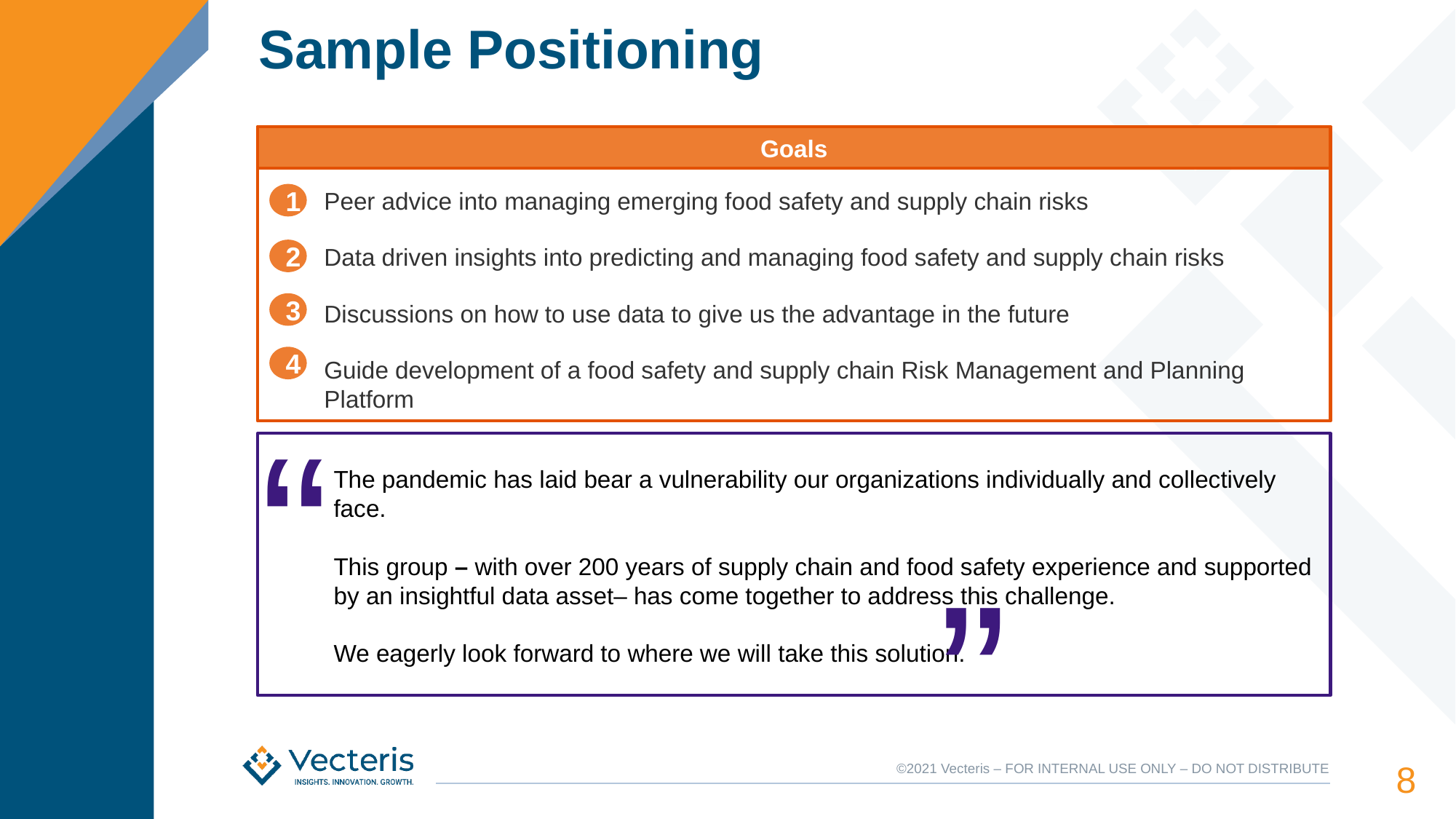

# Sample Positioning
Goals

1
Peer advice into managing emerging food safety and supply chain risks
Data driven insights into predicting and managing food safety and supply chain risks
Discussions on how to use data to give us the advantage in the future
Guide development of a food safety and supply chain Risk Management and Planning Platform
2
3
4
“
The pandemic has laid bear a vulnerability our organizations individually and collectively face.

This group – with over 200 years of supply chain and food safety experience and supported by an insightful data asset– has come together to address this challenge.

We eagerly look forward to where we will take this solution.
”

8
©2021 Vecteris – FOR INTERNAL USE ONLY – DO NOT DISTRIBUTE